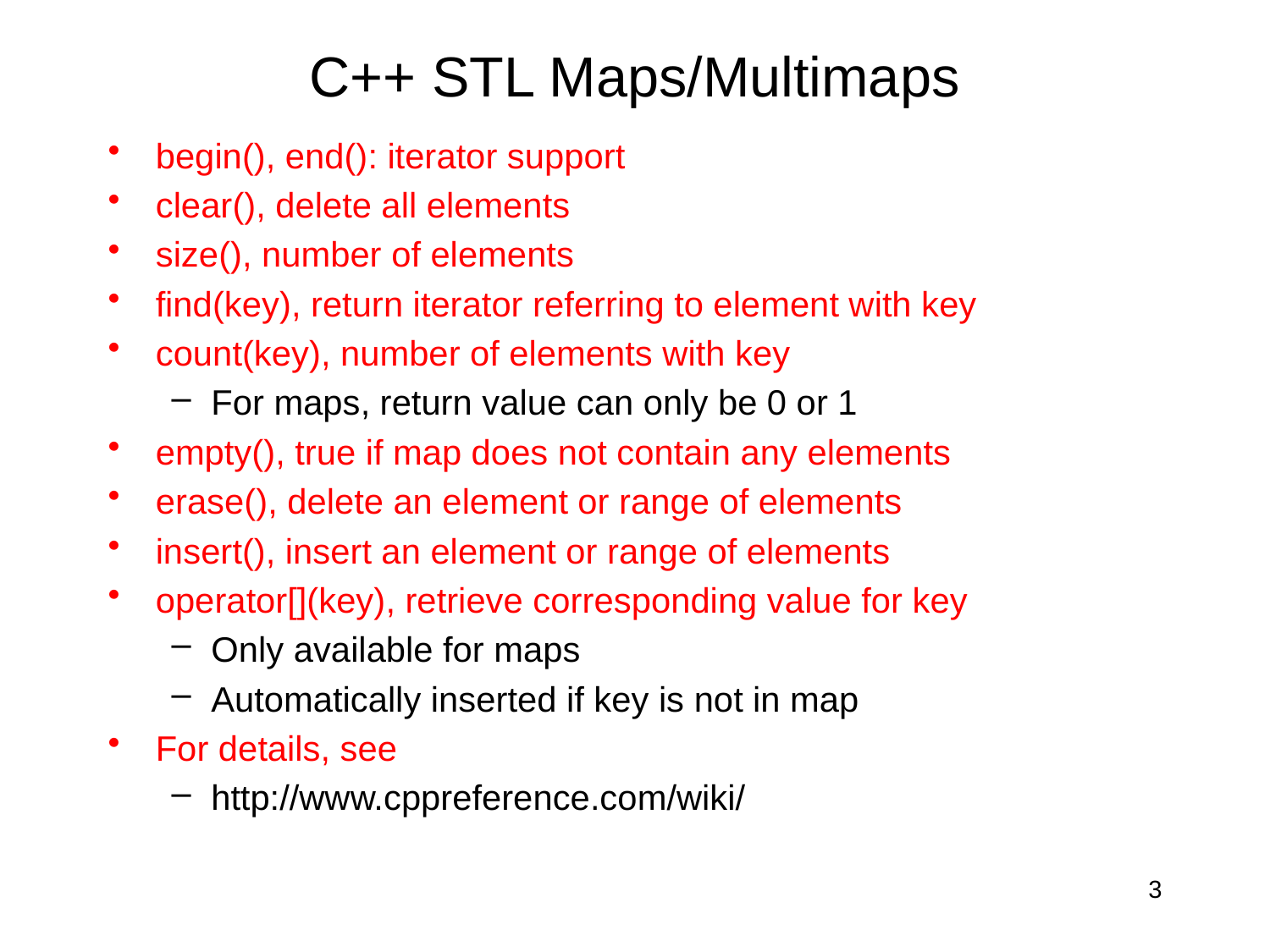

# C++ STL Maps/Multimaps
begin(), end(): iterator support
clear(), delete all elements
size(), number of elements
find(key), return iterator referring to element with key
count(key), number of elements with key
For maps, return value can only be 0 or 1
empty(), true if map does not contain any elements
erase(), delete an element or range of elements
insert(), insert an element or range of elements
operator[](key), retrieve corresponding value for key
Only available for maps
Automatically inserted if key is not in map
For details, see
http://www.cppreference.com/wiki/
3